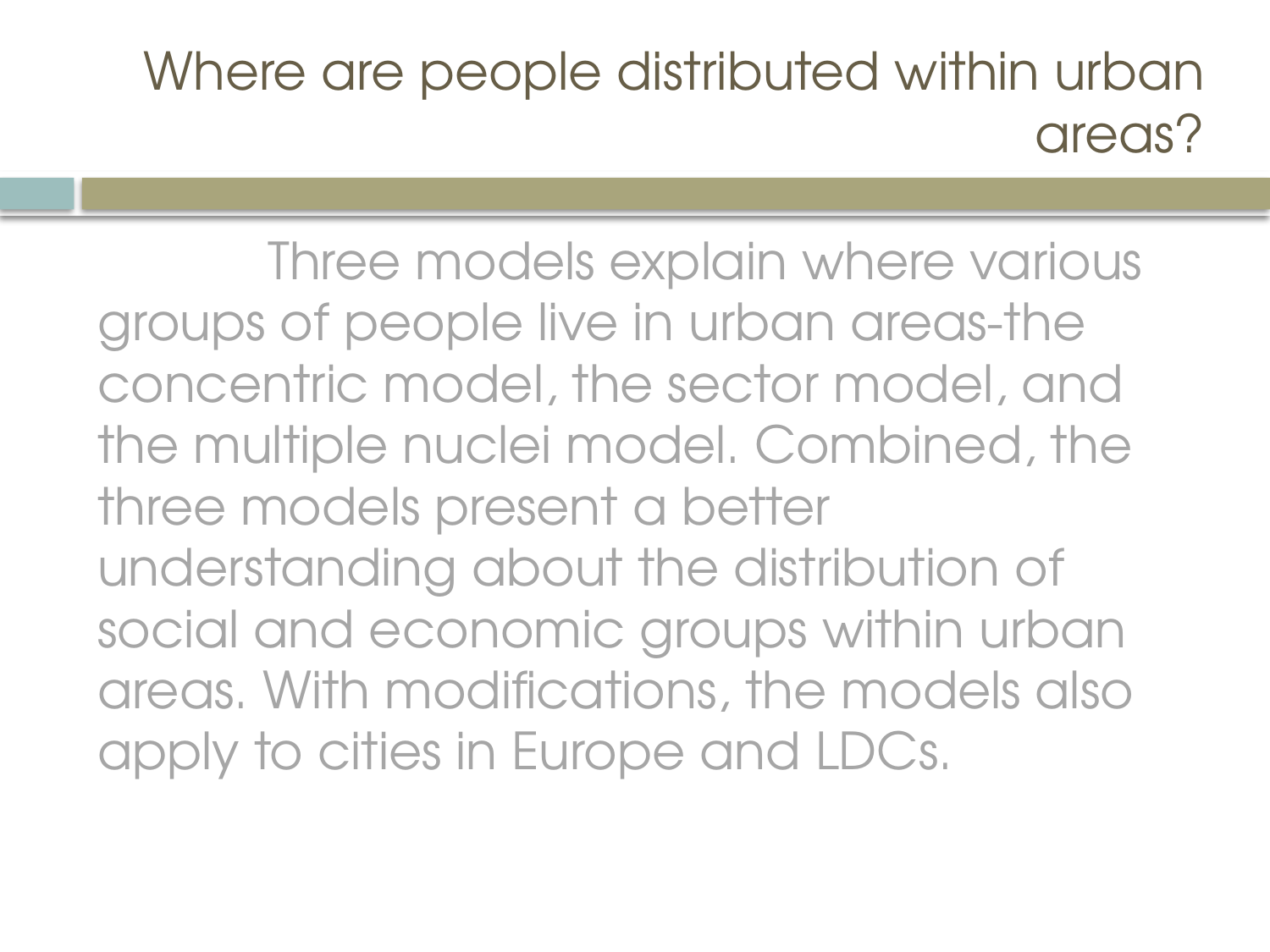

# Where are people distributed within urban areas?
            Three models explain where various groups of people live in urban areas-the concentric model, the sector model, and the multiple nuclei model. Combined, the three models present a better understanding about the distribution of social and economic groups within urban areas. With modifications, the models also apply to cities in Europe and LDCs.